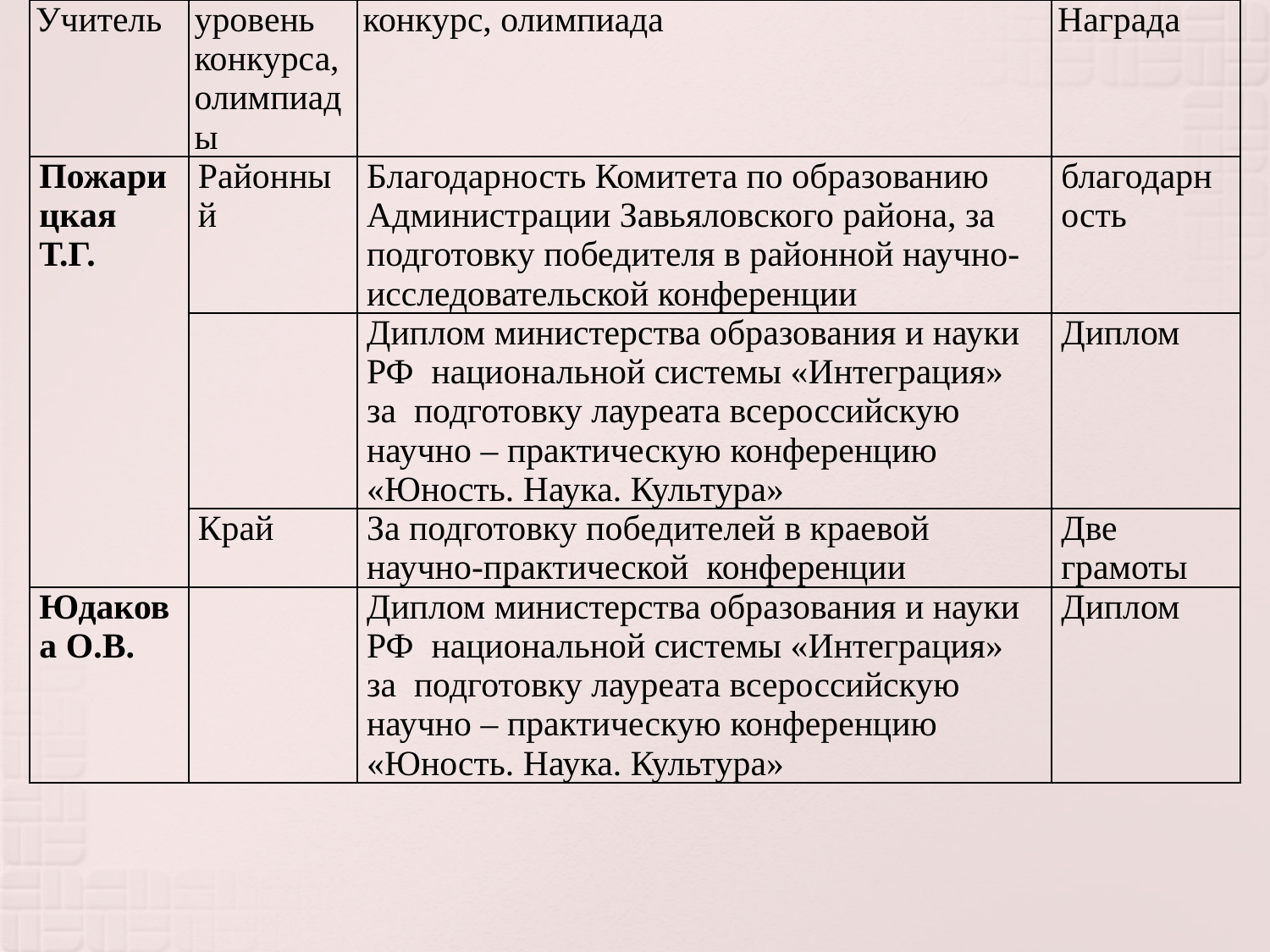

| Учитель | уровень конкурса, олимпиады | конкурс, олимпиада | Награда |
| --- | --- | --- | --- |
| Пожарицкая Т.Г. | Районный | Благодарность Комитета по образованию Администрации Завьяловского района, за подготовку победителя в районной научно-исследовательской конференции | благодарность |
|  |  | Диплом министерства образования и науки РФ национальной системы «Интеграция» за подготовку лауреата всероссийскую научно – практическую конференцию «Юность. Наука. Культура» | Диплом |
|  | Край | За подготовку победителей в краевой научно-практической конференции | Две грамоты |
| Юдакова О.В. |  | Диплом министерства образования и науки РФ национальной системы «Интеграция» за подготовку лауреата всероссийскую научно – практическую конференцию «Юность. Наука. Культура» | Диплом |